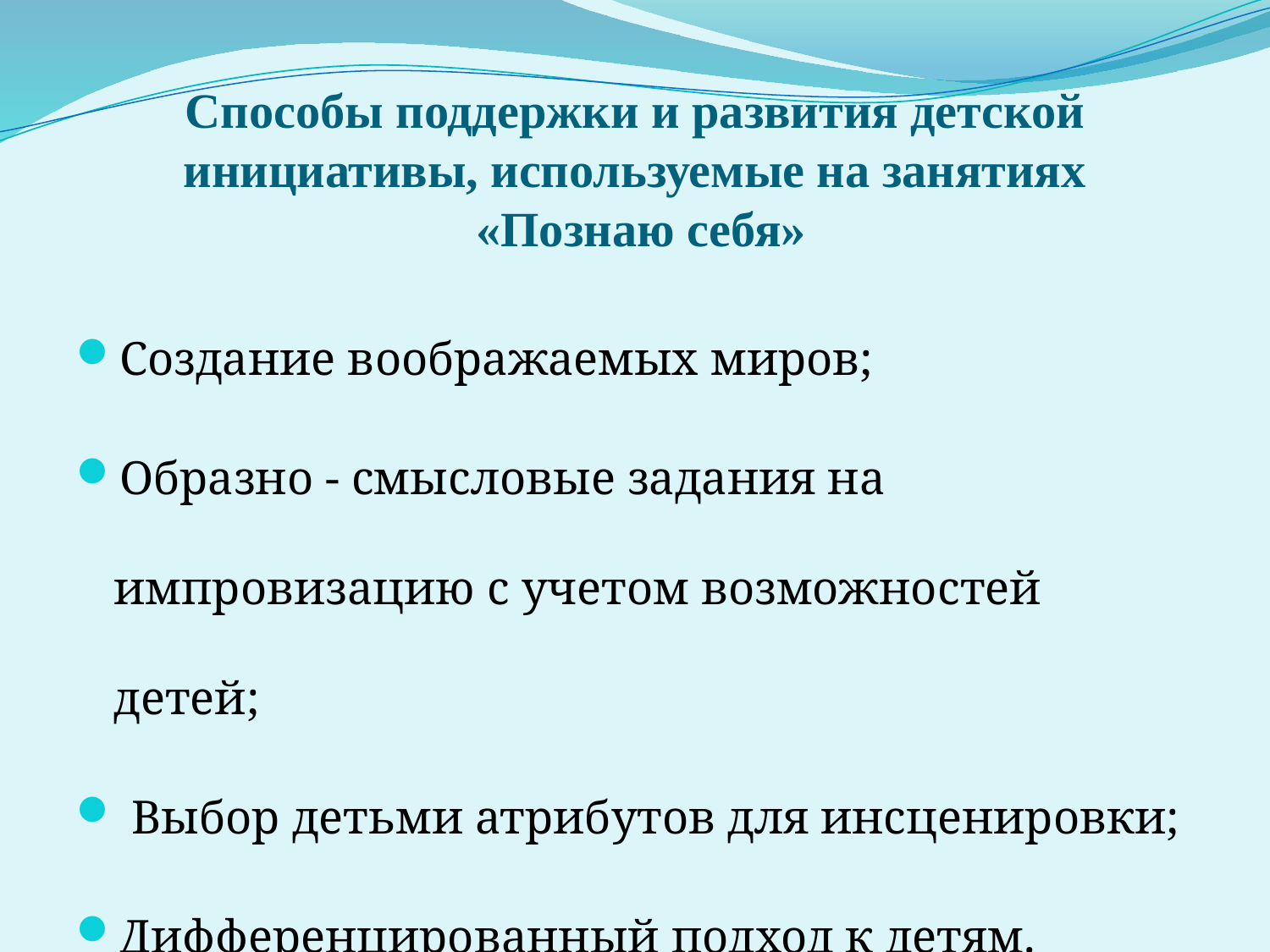

# Способы поддержки и развития детской инициативы, используемые на занятиях «Познаю себя»
Создание воображаемых миров;
Образно ‐ смысловые задания на импровизацию с учетом возможностей детей;
 Выбор детьми атрибутов для инсценировки;
Дифференцированный подход к детям.